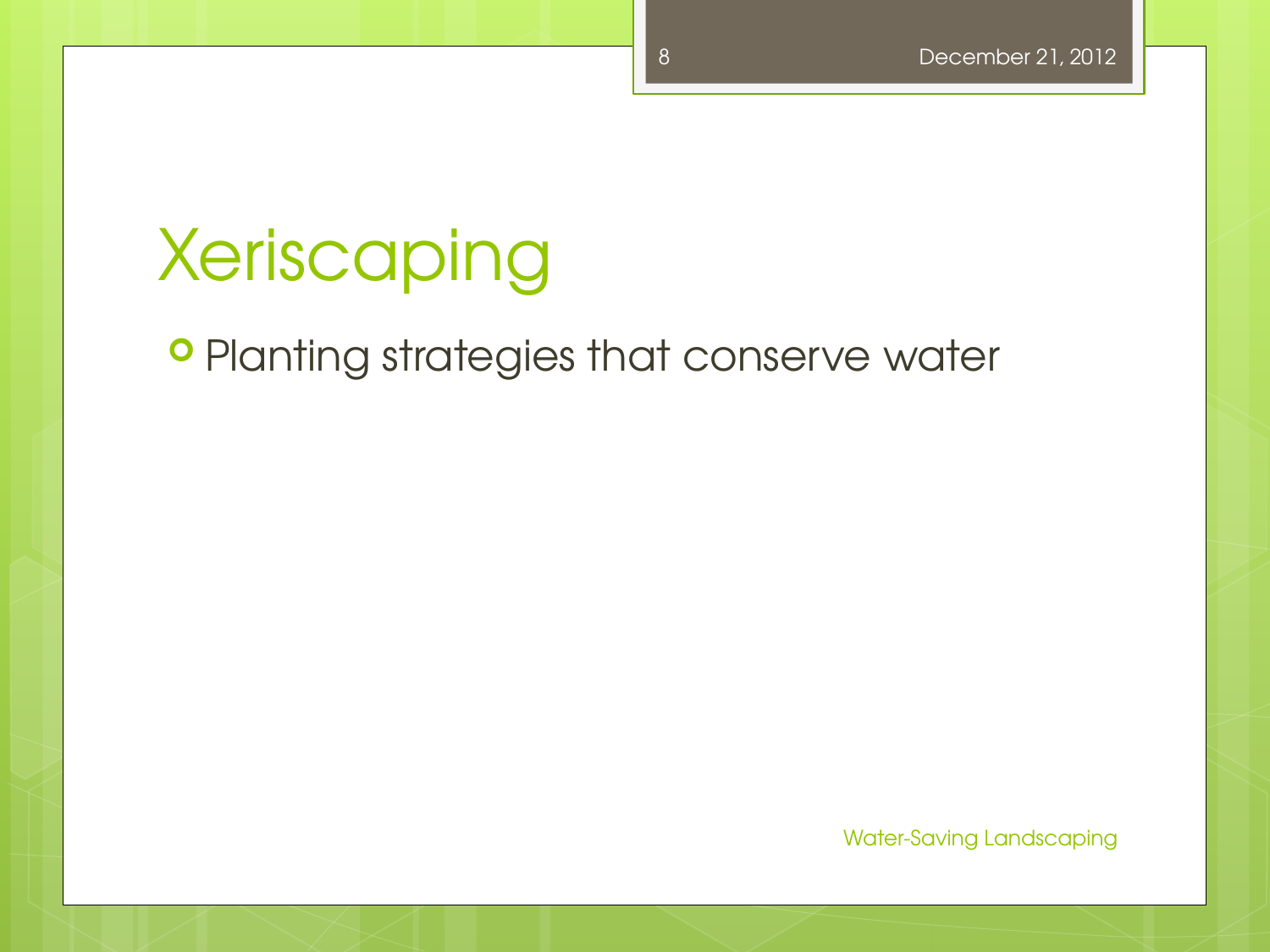

8
December 21, 2012
# Xeriscaping
Planting strategies that conserve water
Water-Saving Landscaping